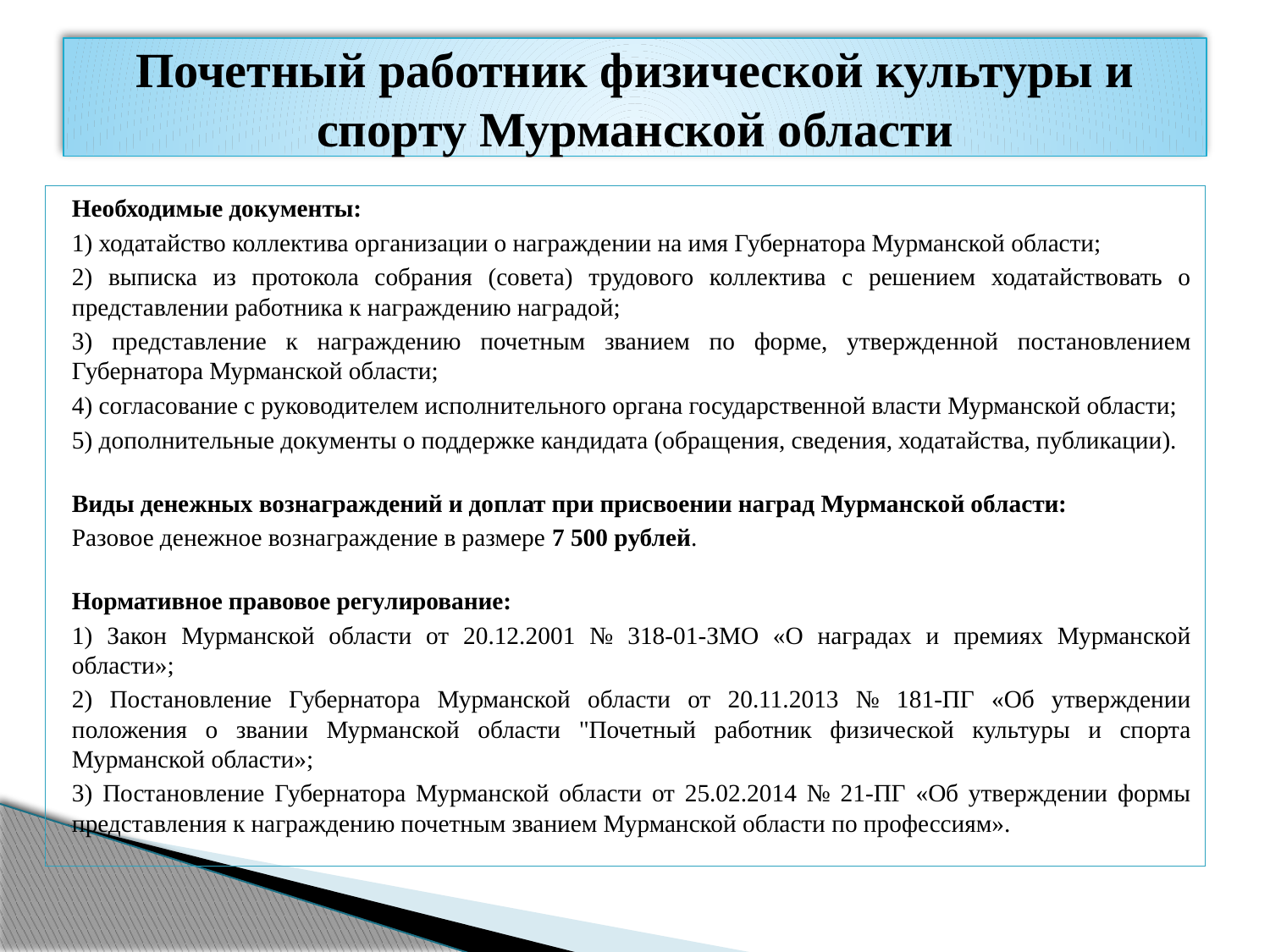

# Почетный работник физической культуры и спорту Мурманской области
Необходимые документы:
1) ходатайство коллектива организации о награждении на имя Губернатора Мурманской области;
2) выписка из протокола собрания (совета) трудового коллектива с решением ходатайствовать о представлении работника к награждению наградой;
3) представление к награждению почетным званием по форме, утвержденной постановлением Губернатора Мурманской области;
4) согласование с руководителем исполнительного органа государственной власти Мурманской области;
5) дополнительные документы о поддержке кандидата (обращения, сведения, ходатайства, публикации).

Виды денежных вознаграждений и доплат при присвоении наград Мурманской области:
Разовое денежное вознаграждение в размере 7 500 рублей.

Нормативное правовое регулирование:
1) Закон Мурманской области от 20.12.2001 № 318-01-ЗМО «О наградах и премиях Мурманской области»;
2) Постановление Губернатора Мурманской области от 20.11.2013 № 181-ПГ «Об утверждении положения о звании Мурманской области "Почетный работник физической культуры и спорта Мурманской области»;
3) Постановление Губернатора Мурманской области от 25.02.2014 № 21-ПГ «Об утверждении формы представления к награждению почетным званием Мурманской области по профессиям».